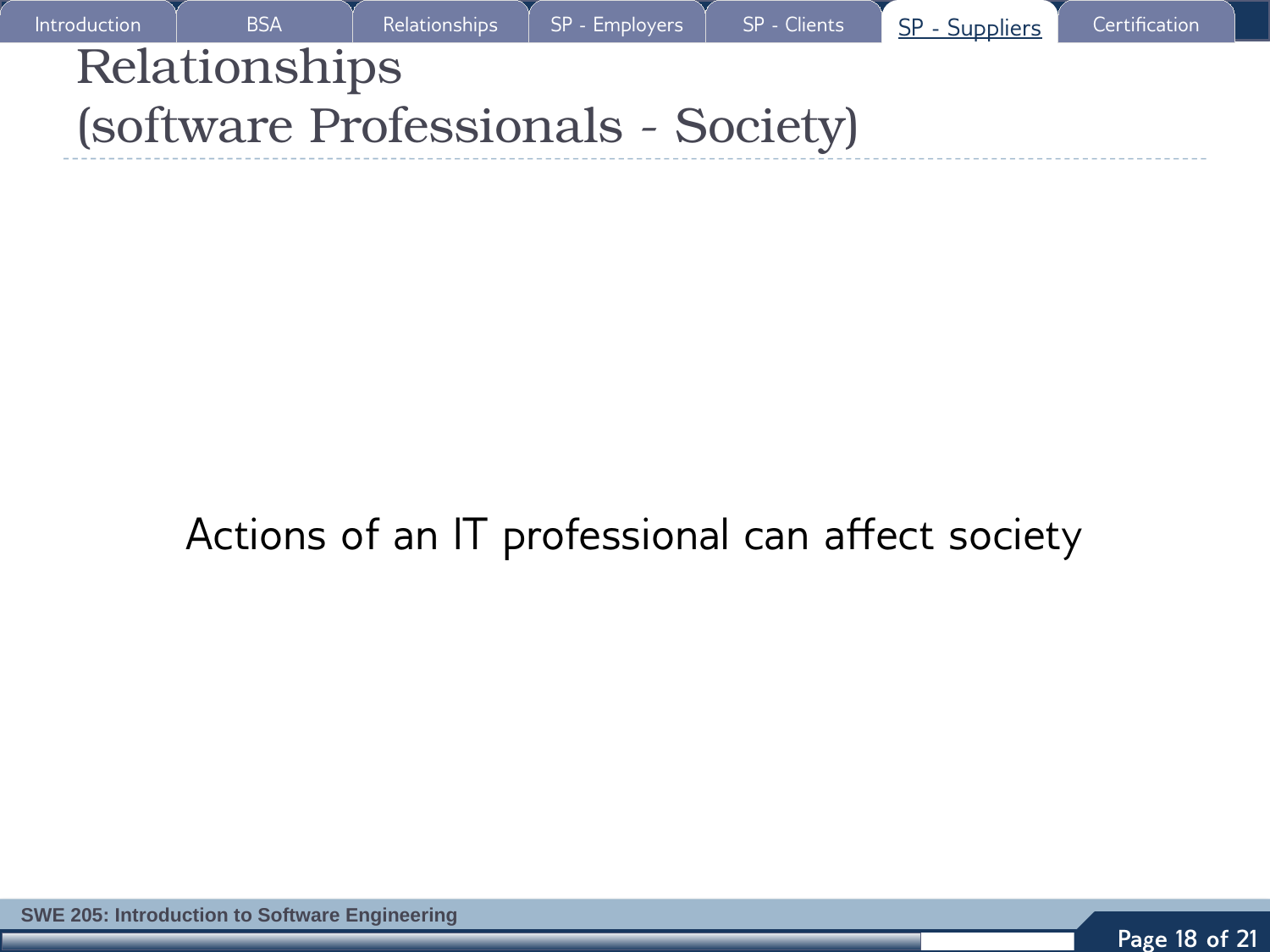

Introduction
BSA
Relationships
SP - Employers
SP - Clients
SP - Suppliers
Certification
# Relationships (software Professionals - Society)

Actions of an IT professional can affect society

18
Page 18 of 21